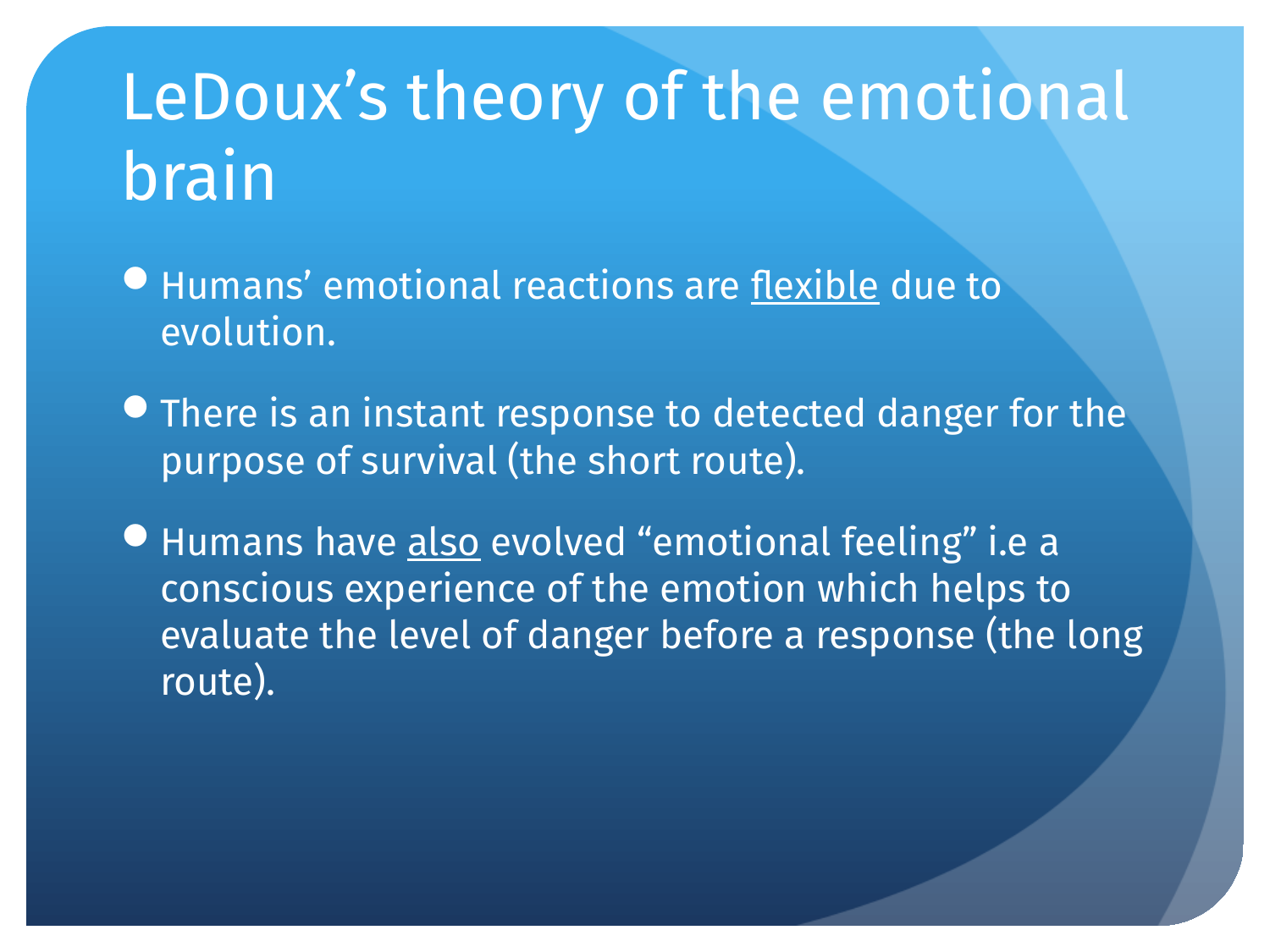

# LeDoux’s theory of the emotional brain
Humans’ emotional reactions are flexible due to evolution.
There is an instant response to detected danger for the purpose of survival (the short route).
Humans have also evolved “emotional feeling” i.e a conscious experience of the emotion which helps to evaluate the level of danger before a response (the long route).